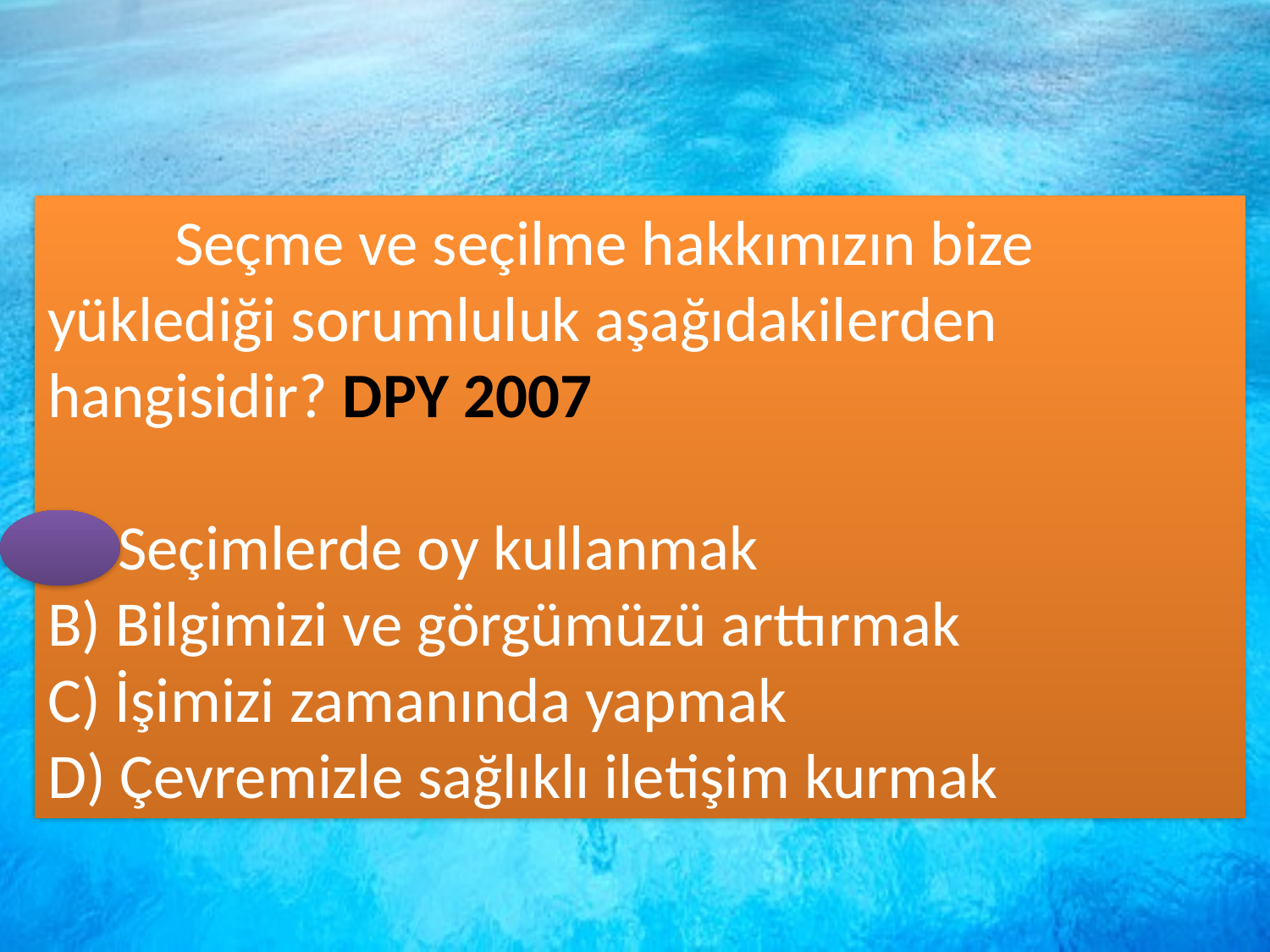

Seçme ve seçilme hakkımızın bize yüklediği sorumluluk aşağıdakilerden hangisidir? DPY 2007

A) Seçimlerde oy kullanmak
B) Bilgimizi ve görgümüzü arttırmak
C) İşimizi zamanında yapmak
D) Çevremizle sağlıklı iletişim kurmak